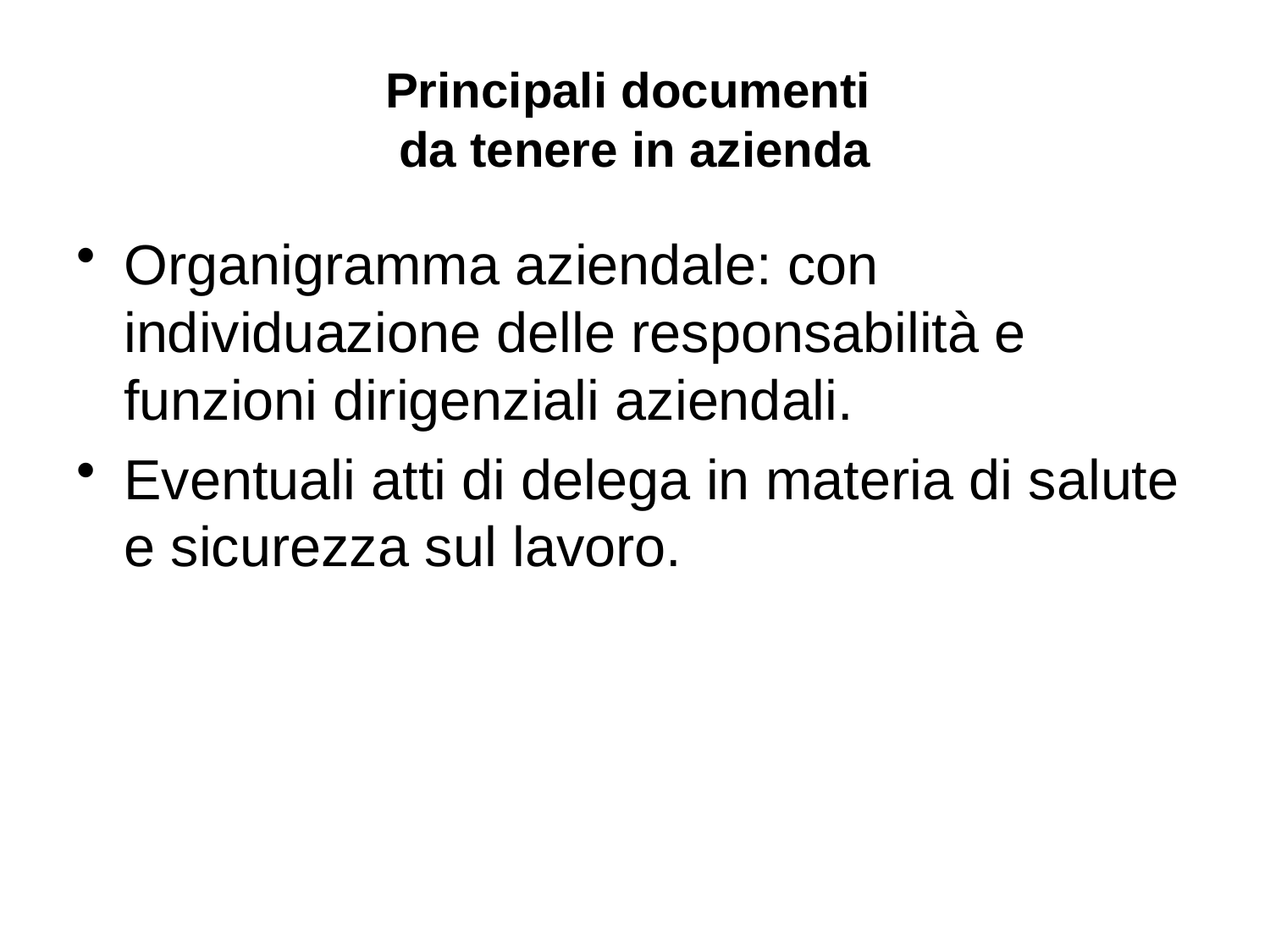

# Principali documenti da tenere in azienda
Organigramma aziendale: con individuazione delle responsabilità e funzioni dirigenziali aziendali.
Eventuali atti di delega in materia di salute e sicurezza sul lavoro.